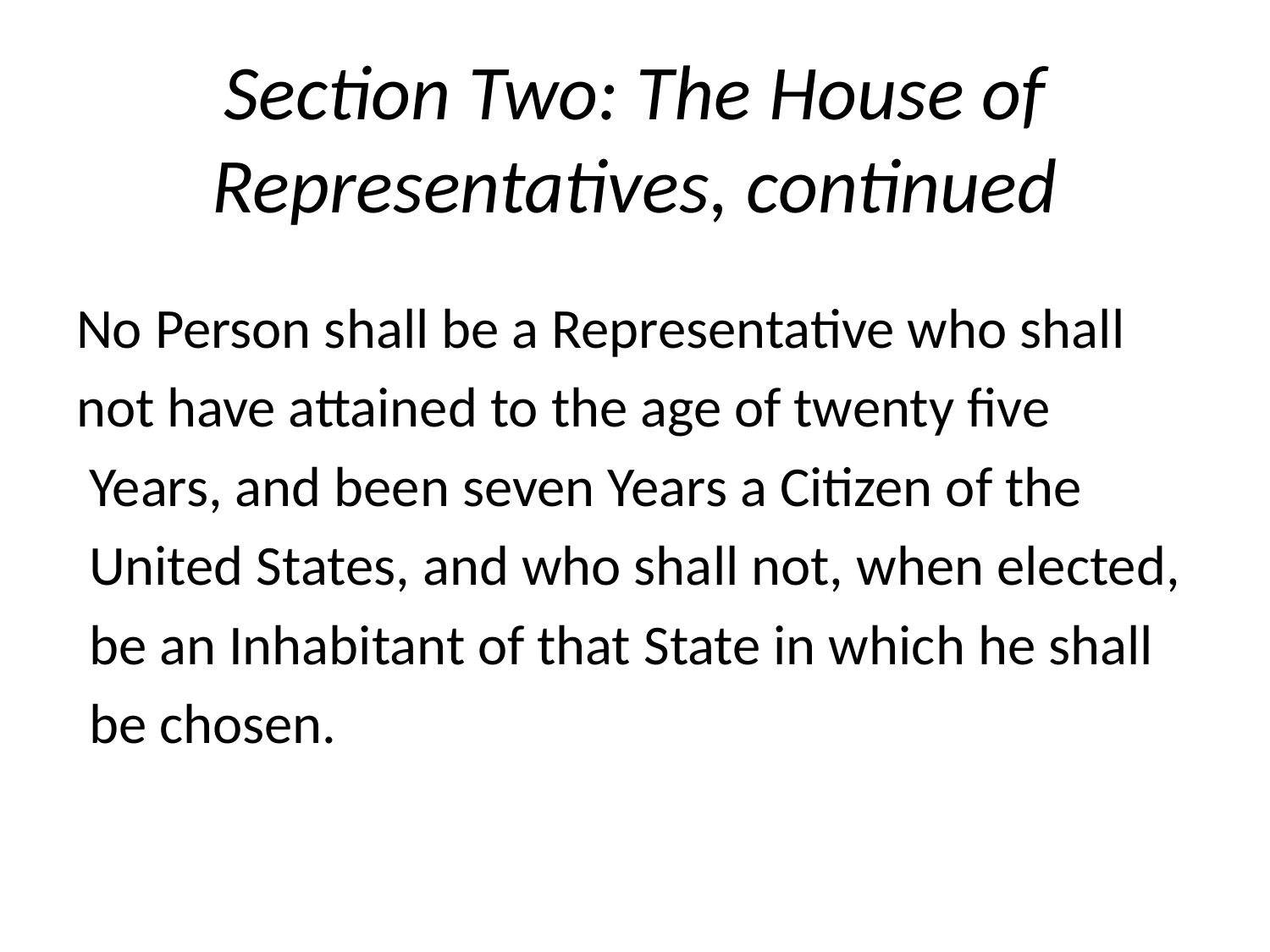

# Section Two: The House of Representatives, continued
No Person shall be a Representative who shall
not have attained to the age of twenty five
 Years, and been seven Years a Citizen of the
 United States, and who shall not, when elected,
 be an Inhabitant of that State in which he shall
 be chosen.